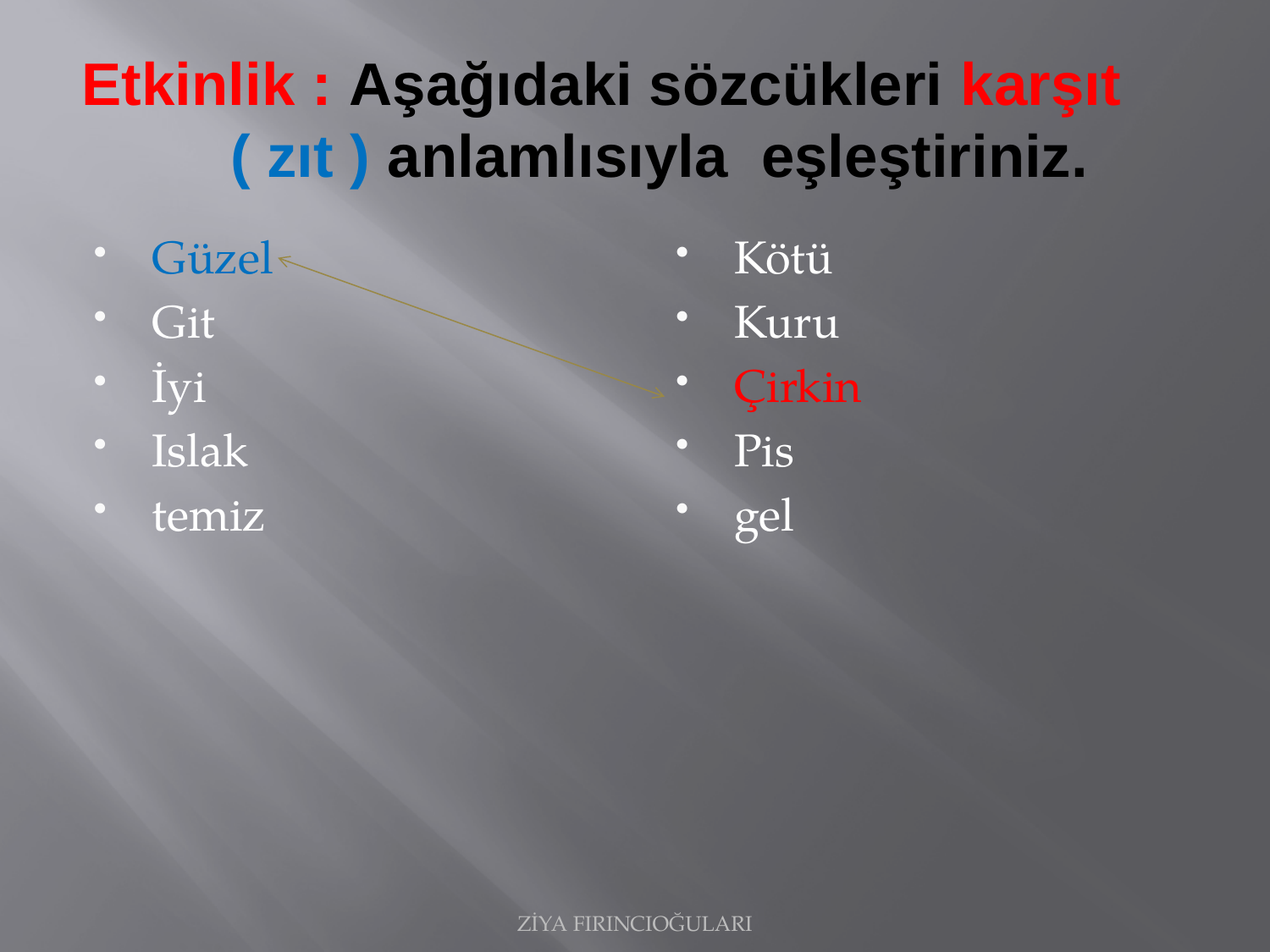

# Etkinlik : Aşağıdaki sözcükleri karşıt        ( zıt ) anlamlısıyla  eşleştiriniz.
Güzel
Git
İyi
Islak
temiz

Kötü
Kuru
Çirkin
Pis
gel

ZİYA FIRINCIOĞULARI